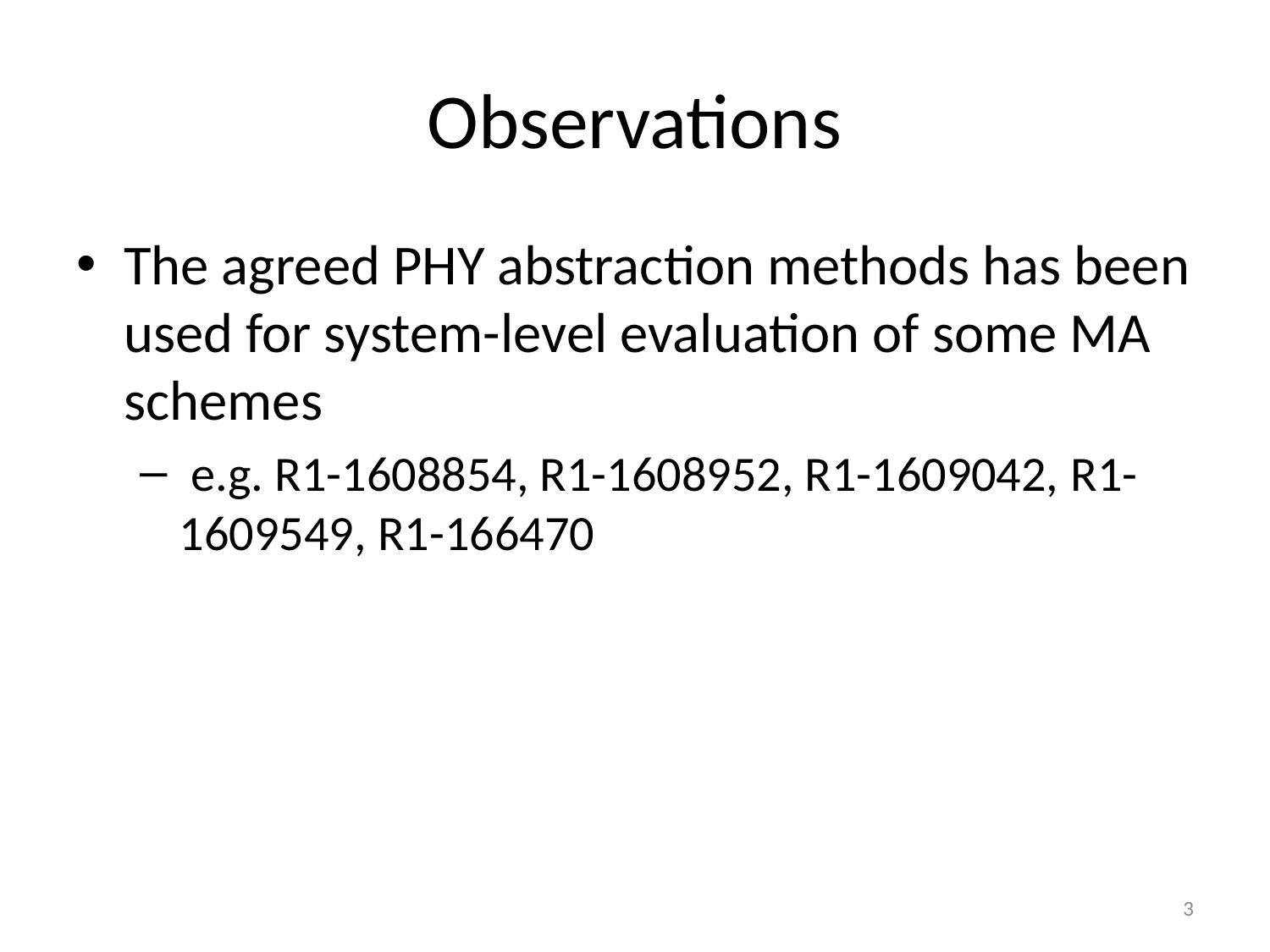

# Observations
The agreed PHY abstraction methods has been used for system-level evaluation of some MA schemes
 e.g. R1-1608854, R1-1608952, R1-1609042, R1-1609549, R1-166470
3